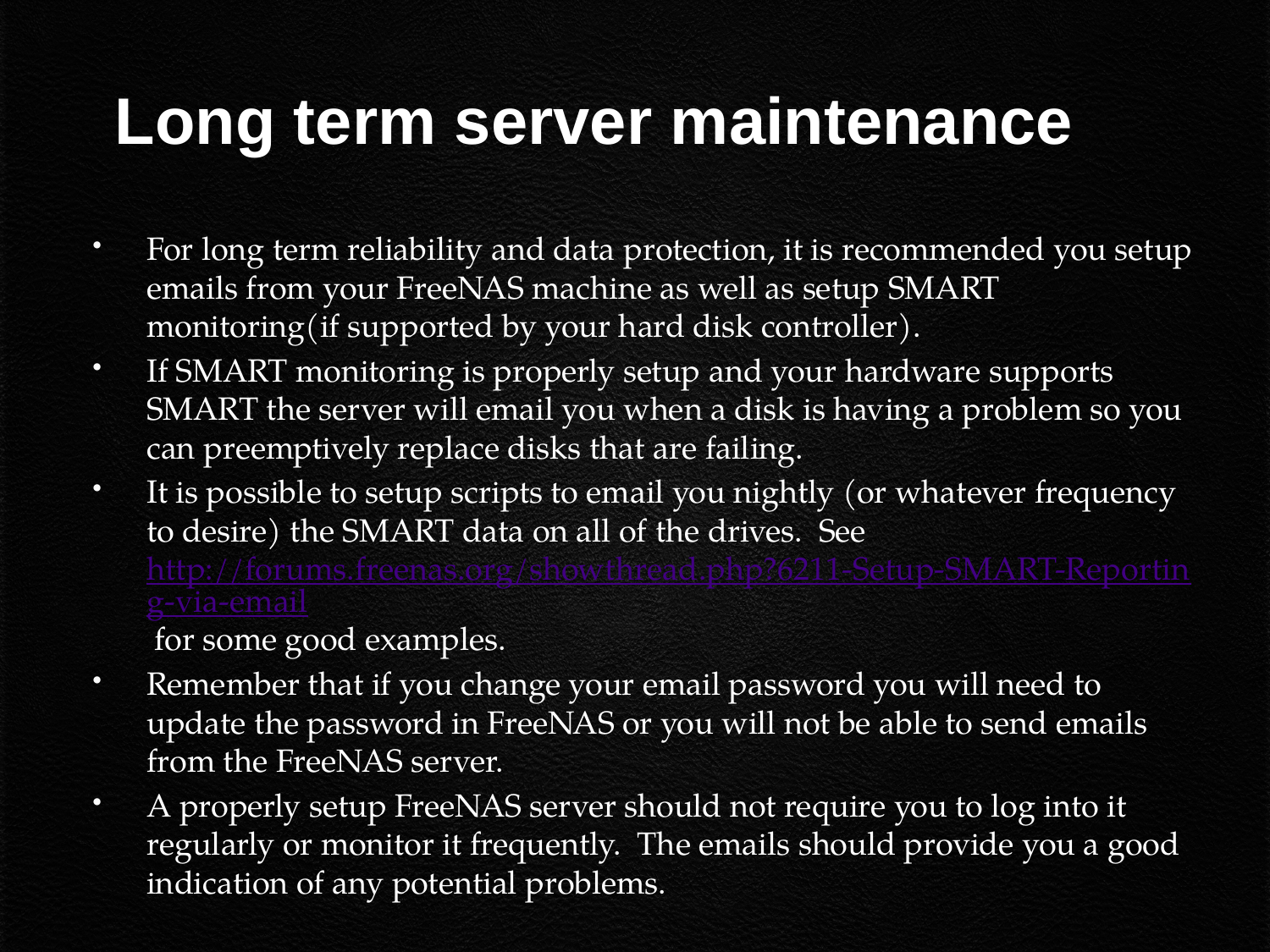

# Long term server maintenance
For long term reliability and data protection, it is recommended you setup emails from your FreeNAS machine as well as setup SMART monitoring(if supported by your hard disk controller).
If SMART monitoring is properly setup and your hardware supports SMART the server will email you when a disk is having a problem so you can preemptively replace disks that are failing.
It is possible to setup scripts to email you nightly (or whatever frequency to desire) the SMART data on all of the drives.  See http://forums.freenas.org/showthread.php?6211-Setup-SMART-Reporting-via-email for some good examples.
Remember that if you change your email password you will need to update the password in FreeNAS or you will not be able to send emails from the FreeNAS server.
A properly setup FreeNAS server should not require you to log into it regularly or monitor it frequently.  The emails should provide you a good indication of any potential problems.